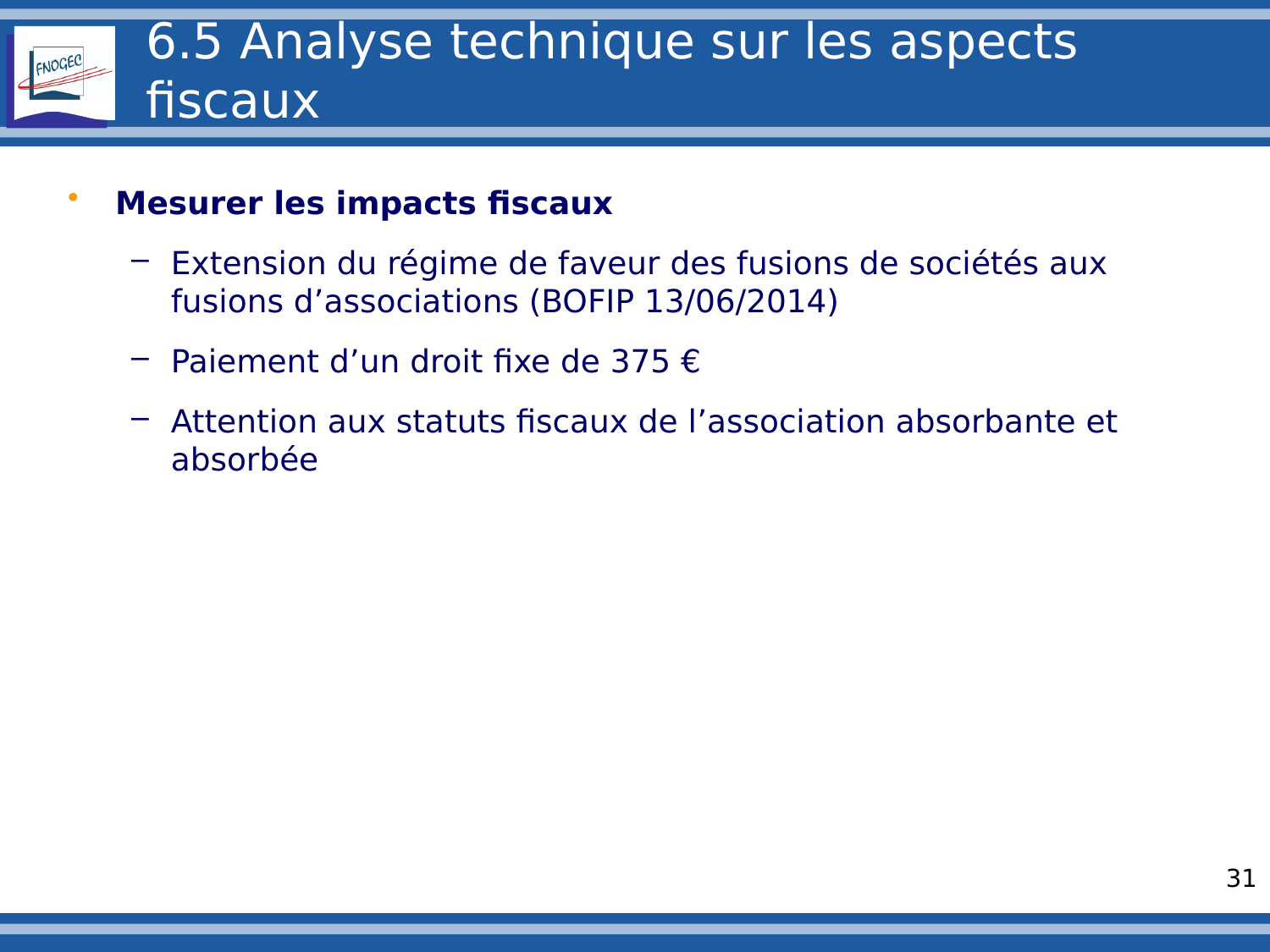

# 6.5 Analyse technique sur les aspects fiscaux
Mesurer les impacts fiscaux
Extension du régime de faveur des fusions de sociétés aux fusions d’associations (BOFIP 13/06/2014)
Paiement d’un droit fixe de 375 €
Attention aux statuts fiscaux de l’association absorbante et absorbée

31